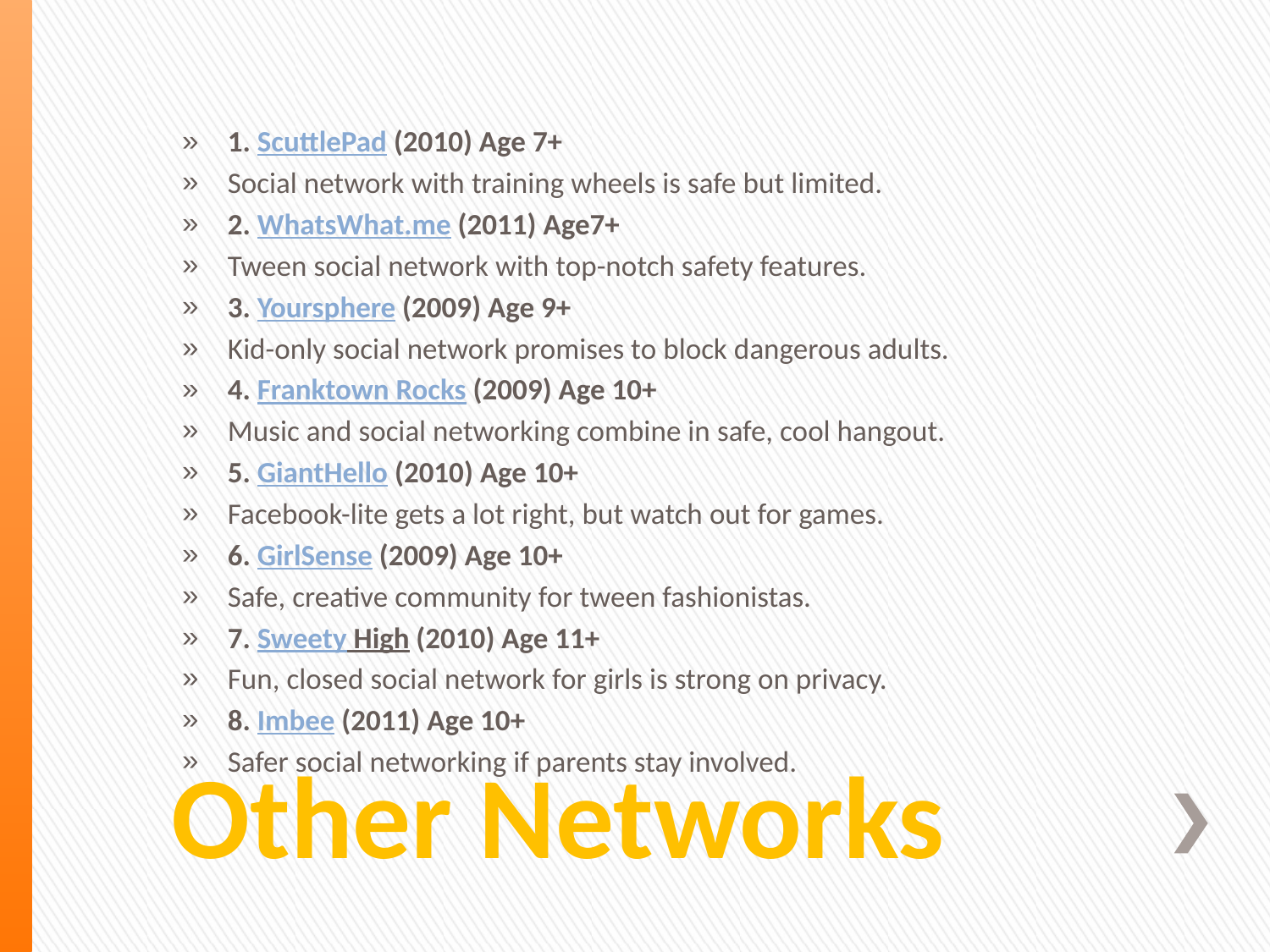

1. ScuttlePad (2010) Age 7+
Social network with training wheels is safe but limited.
2. WhatsWhat.me (2011) Age7+
Tween social network with top-notch safety features.
3. Yoursphere (2009) Age 9+
Kid-only social network promises to block dangerous adults.
4. Franktown Rocks (2009) Age 10+
Music and social networking combine in safe, cool hangout.
5. GiantHello (2010) Age 10+
Facebook-lite gets a lot right, but watch out for games.
6. GirlSense (2009) Age 10+
Safe, creative community for tween fashionistas.
7. Sweety High (2010) Age 11+
Fun, closed social network for girls is strong on privacy.
8. Imbee (2011) Age 10+
Safer social networking if parents stay involved.
# Other Networks